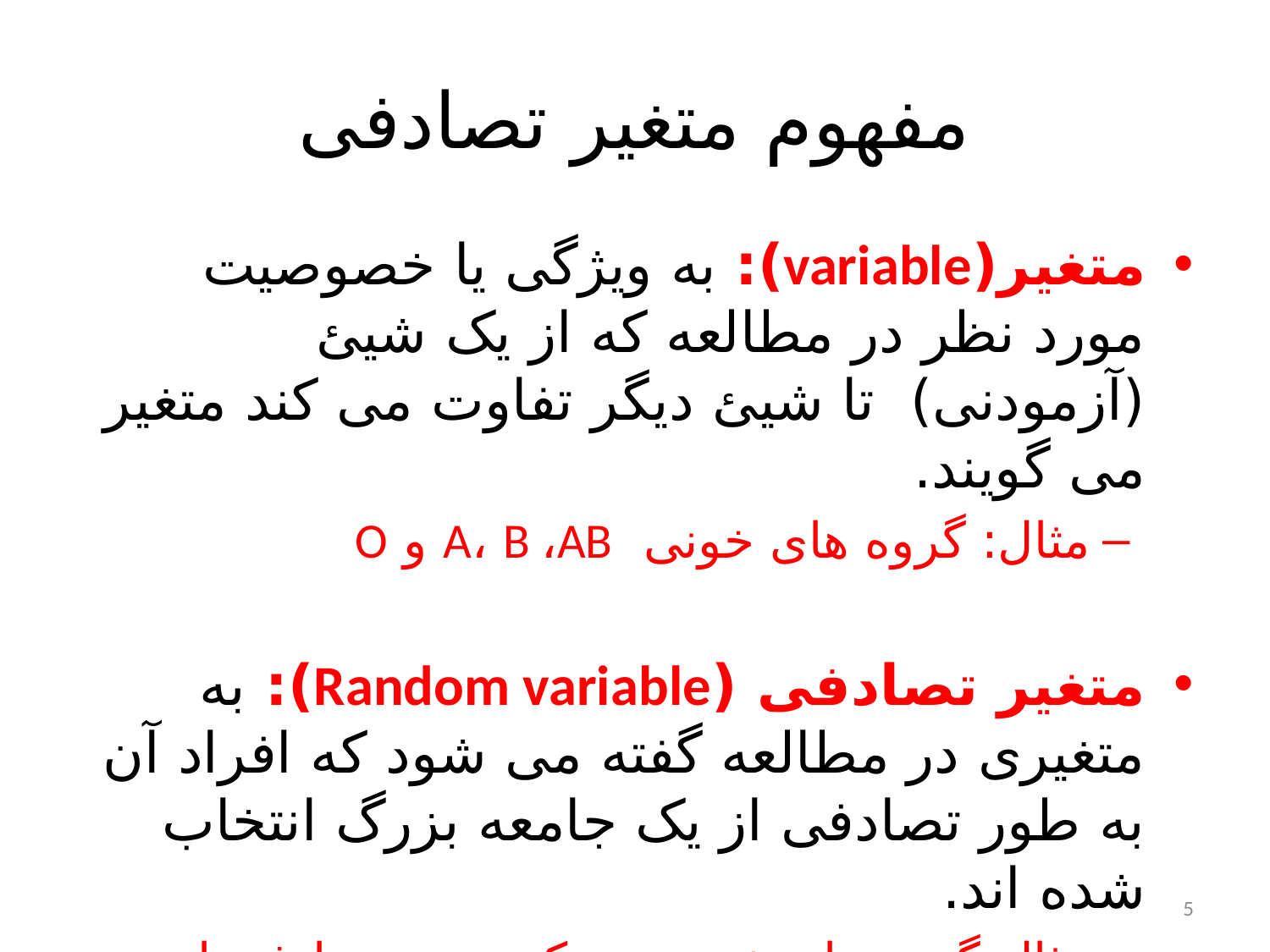

# مفهوم متغیر تصادفی
متغیر(variable): به ویژگی یا خصوصیت مورد نظر در مطالعه که از یک شیئ (آزمودنی)  تا شیئ دیگر تفاوت می کند متغیر می گویند.
مثال: گروه های خونی  A، B ،AB و O

متغیر تصادفی (Random variable): به متغیری در مطالعه گفته می شود که افراد آن به طور تصادفی از یک جامعه بزرگ انتخاب شده اند.
مثال:گروه های خونی در یک نمونه تصادفی از جمعیت

5